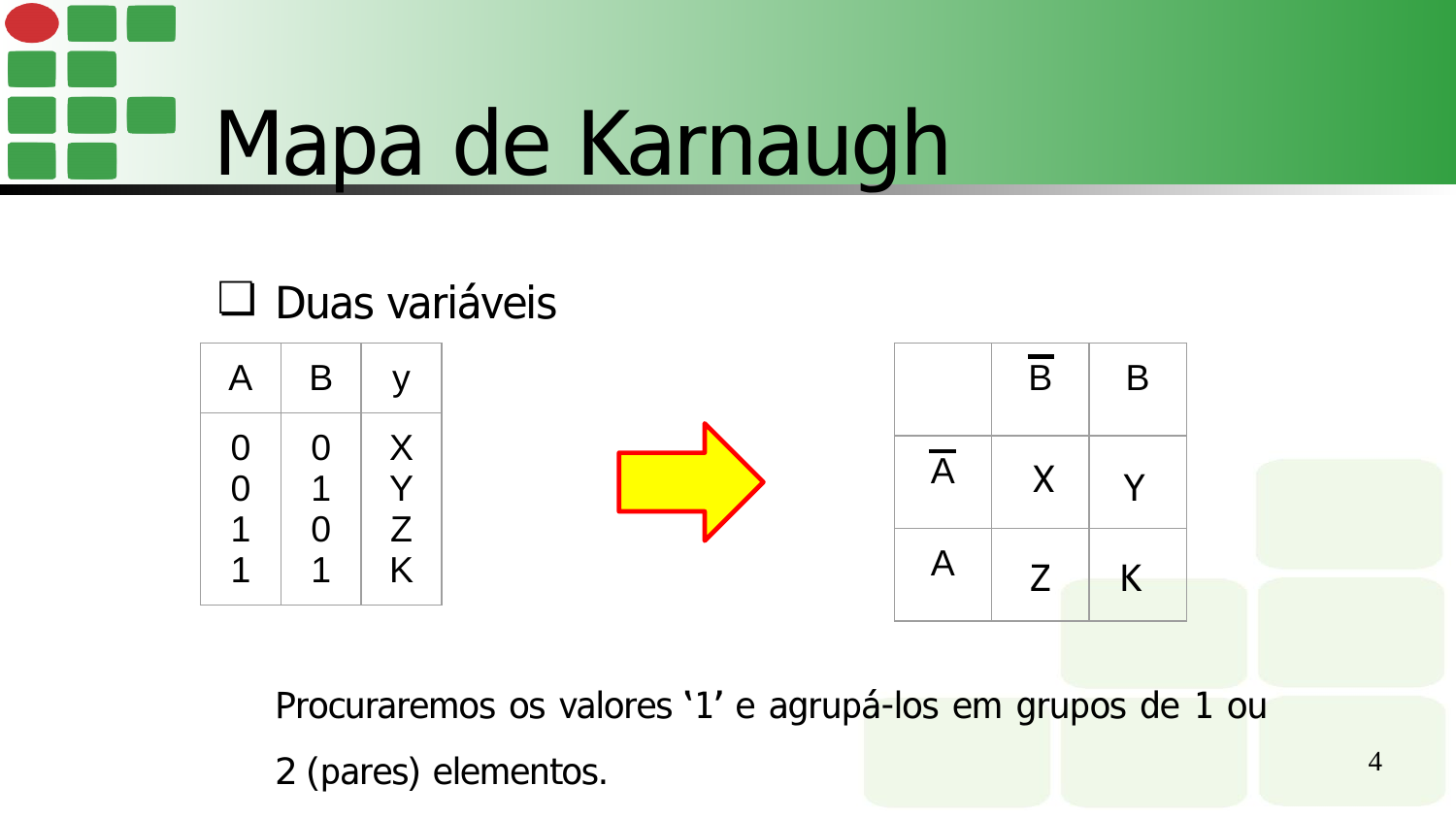

Mapa de Karnaugh
Duas variáveis
| A | B | y |
| --- | --- | --- |
| 0 0 1 1 | 0 1 0 1 | X Y Z K |
|  | B | B |
| --- | --- | --- |
| A |  |  |
| A |  |  |

X
Y
Z
K
Procuraremos os valores ‘1’ e agrupá-los em grupos de 1 ou 2 (pares) elementos.
4